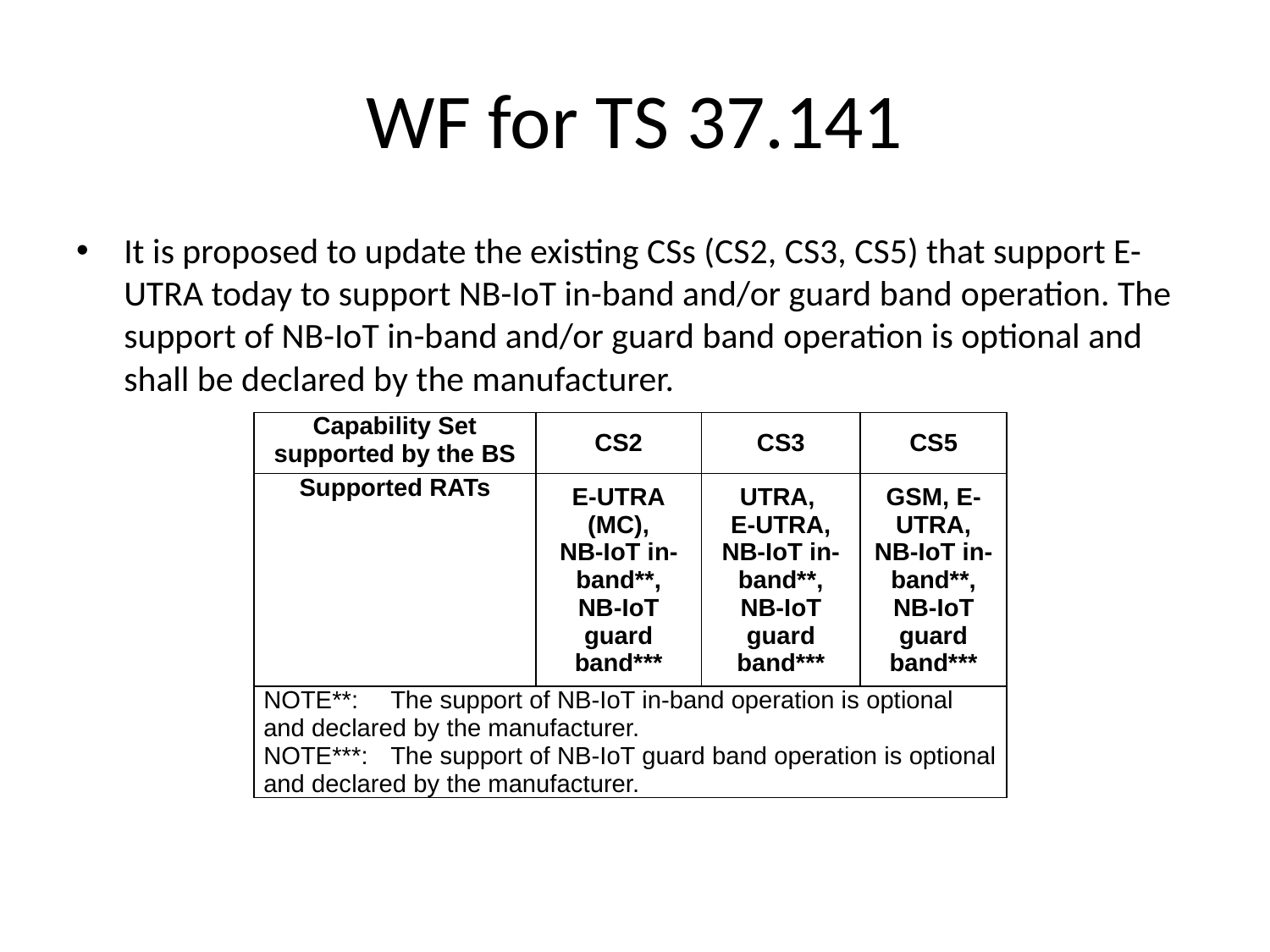

# WF for TS 37.141
It is proposed to update the existing CSs (CS2, CS3, CS5) that support E-UTRA today to support NB-IoT in-band and/or guard band operation. The support of NB-IoT in-band and/or guard band operation is optional and shall be declared by the manufacturer.

| Capability Set supported by the BS | CS2 | CS3 | CS5 |
| --- | --- | --- | --- |
| Supported RATs | E-UTRA (MC), NB-IoT in-band\*\*, NB-IoT guard band\*\*\* | UTRA, E-UTRA, NB-IoT in-band\*\*, NB-IoT guard band\*\*\* | GSM, E-UTRA, NB-IoT in-band\*\*, NB-IoT guard band\*\*\* |
| NOTE\*\*: The support of NB-IoT in-band operation is optional and declared by the manufacturer. NOTE\*\*\*: The support of NB-IoT guard band operation is optional and declared by the manufacturer. |  |  |  |